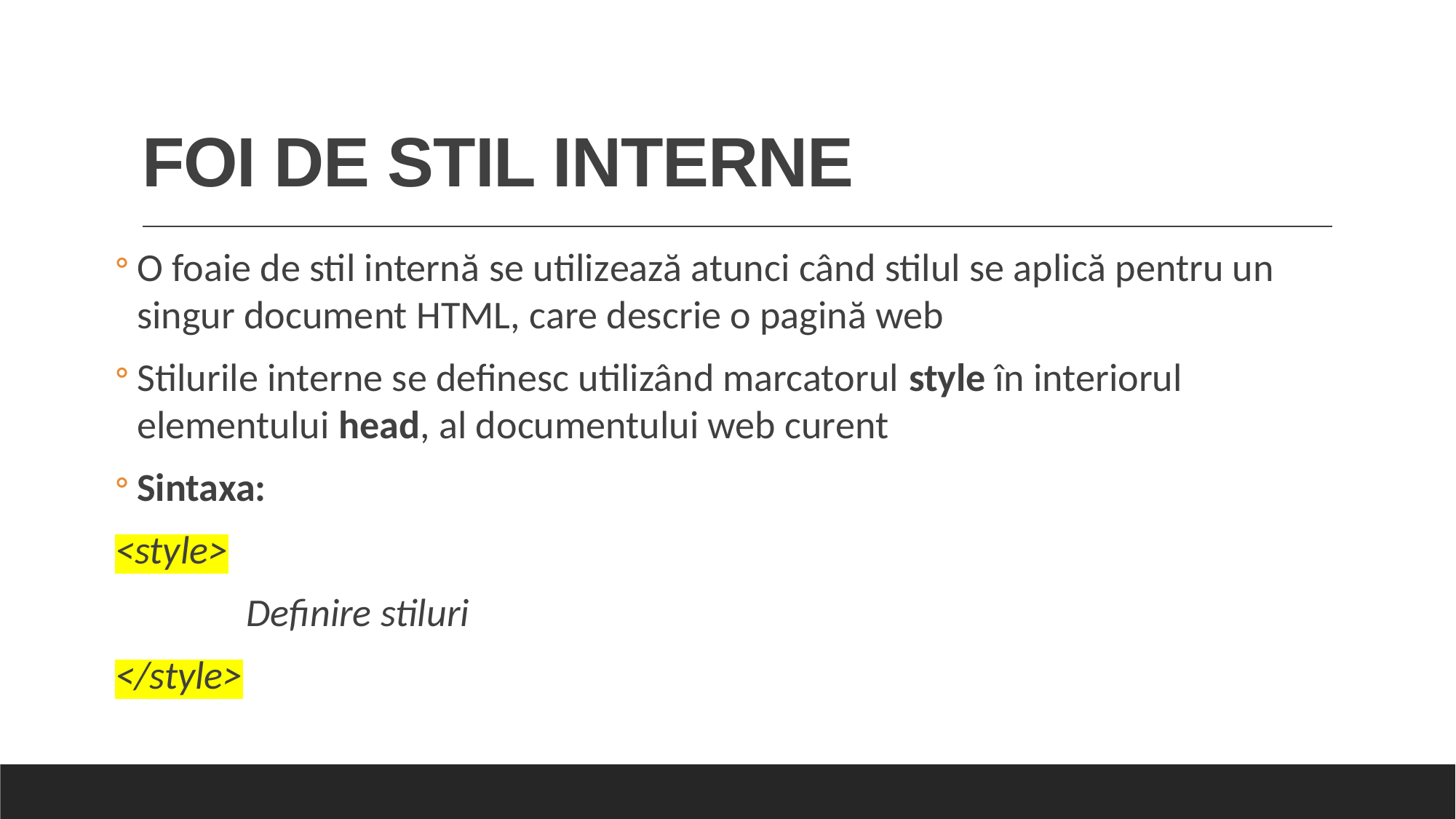

# FOI DE STIL INTERNE
O foaie de stil internă se utilizează atunci când stilul se aplică pentru un singur document HTML, care descrie o pagină web
Stilurile interne se definesc utilizând marcatorul style în interiorul elementului head, al documentului web curent
Sintaxa:
<style>
		Definire stiluri
</style>